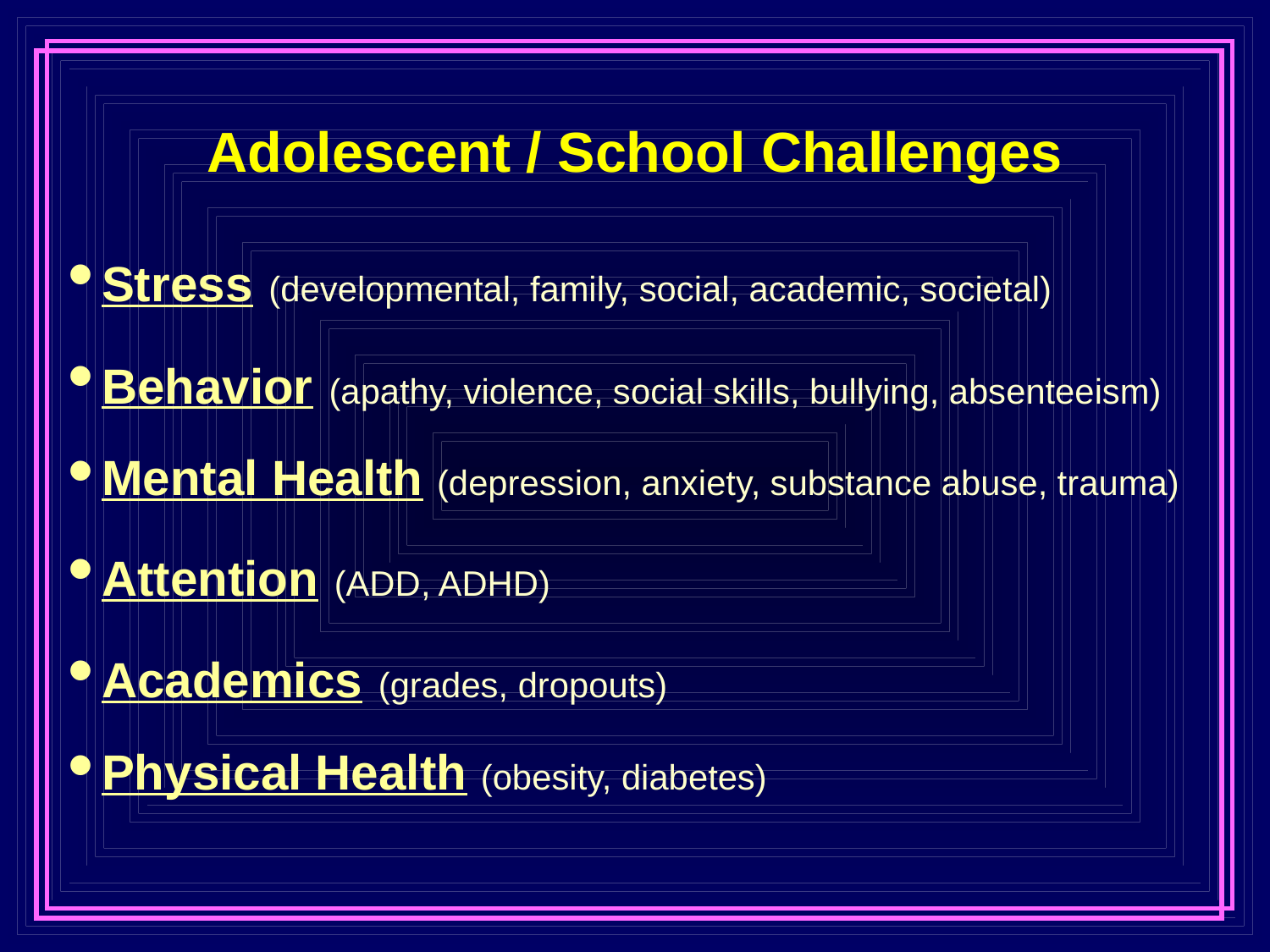

Adolescent / School Challenges
Stress (developmental, family, social, academic, societal)
Behavior (apathy, violence, social skills, bullying, absenteeism)
Mental Health (depression, anxiety, substance abuse, trauma)
Attention (ADD, ADHD)
Academics (grades, dropouts)
Physical Health (obesity, diabetes)